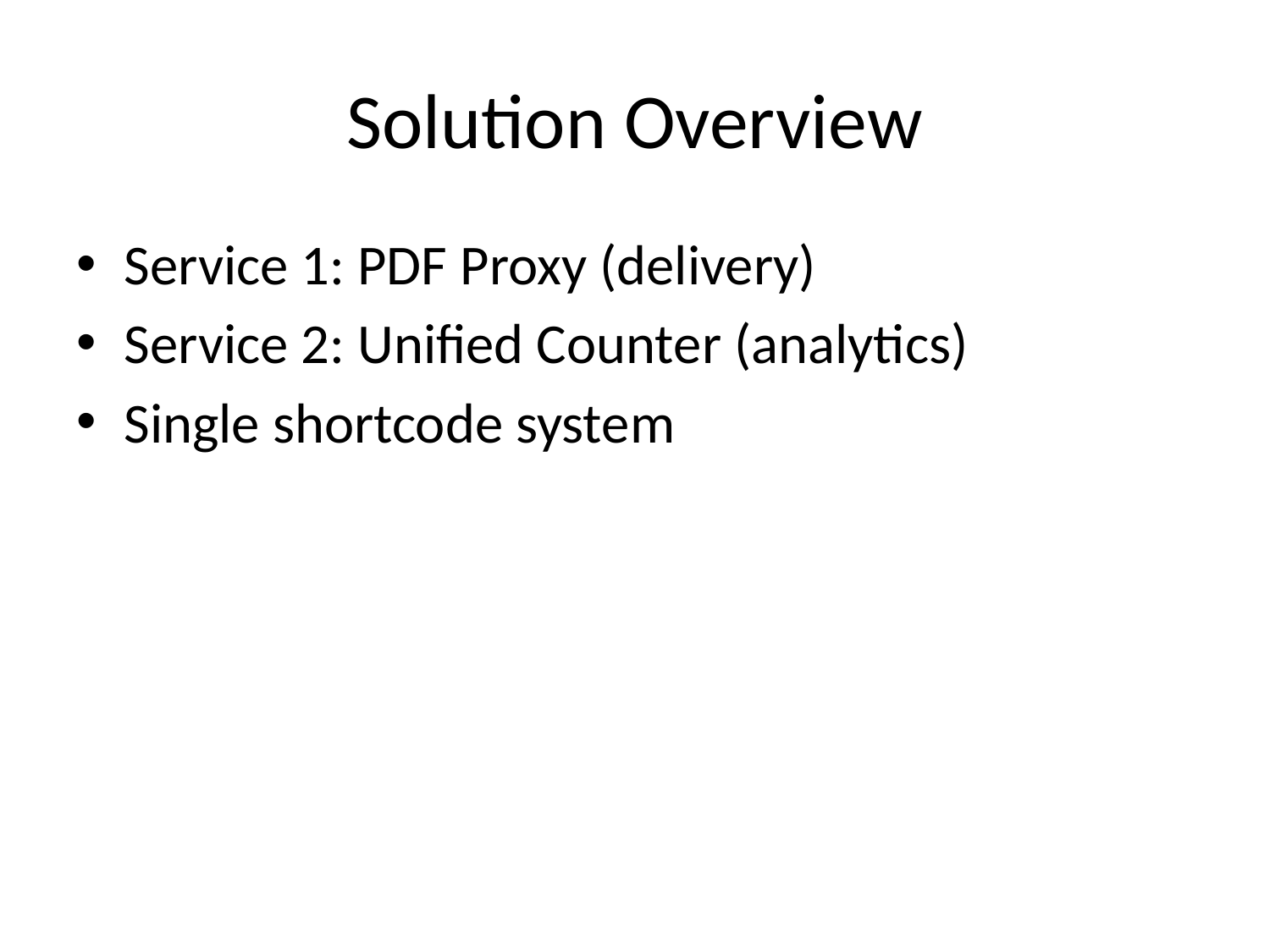

# Solution Overview
Service 1: PDF Proxy (delivery)
Service 2: Unified Counter (analytics)
Single shortcode system